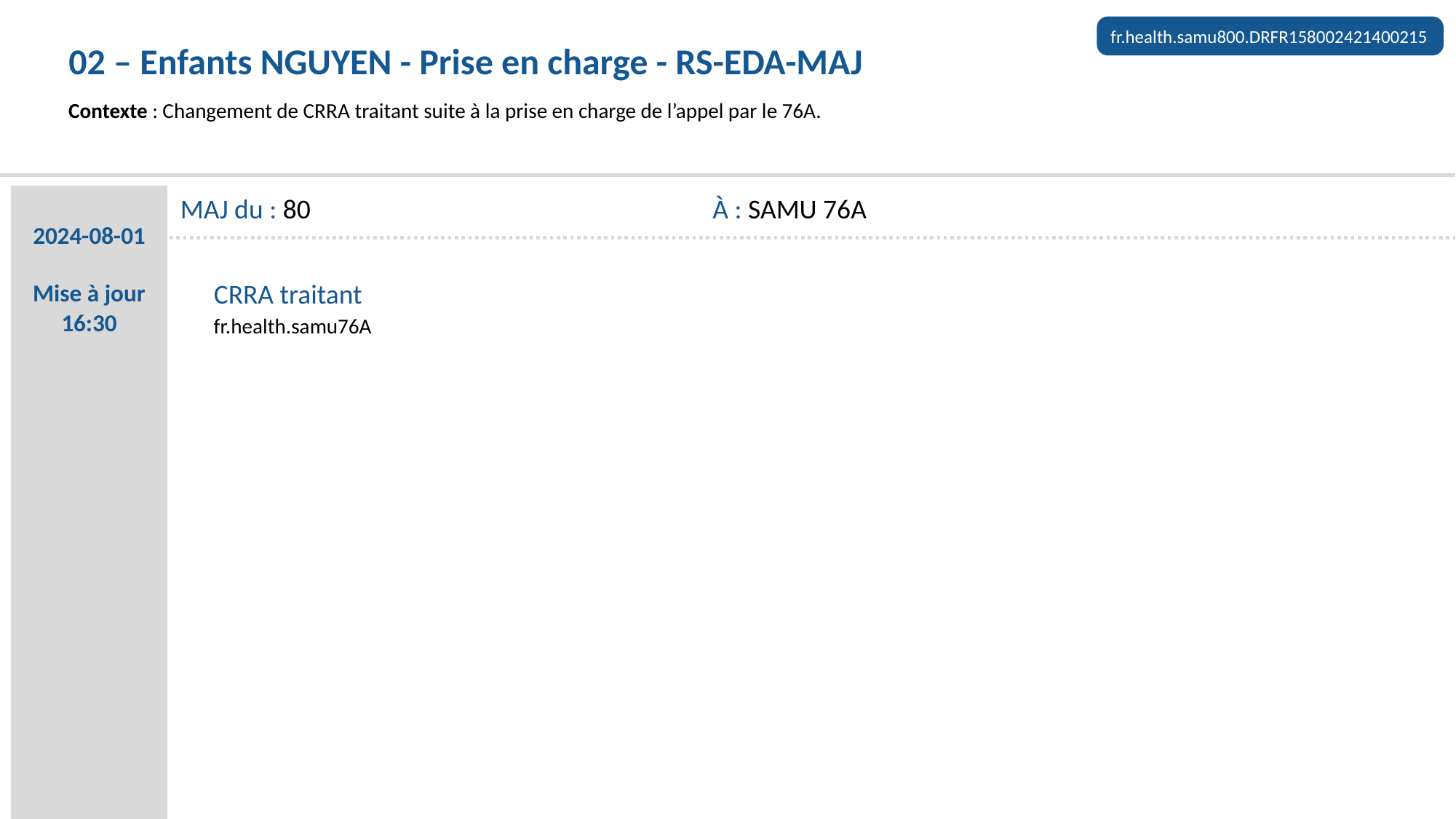

fr.health.samu800.DRFR158002421400215
02 – Enfants NGUYEN - Prise en charge - RS-EDA-MAJ
Contexte : Changement de CRRA traitant suite à la prise en charge de l’appel par le 76A.

2024-08-01

Mise à jour 16:30

MAJ du : 80
À : SAMU 76A
CRRA traitant
fr.health.samu76A